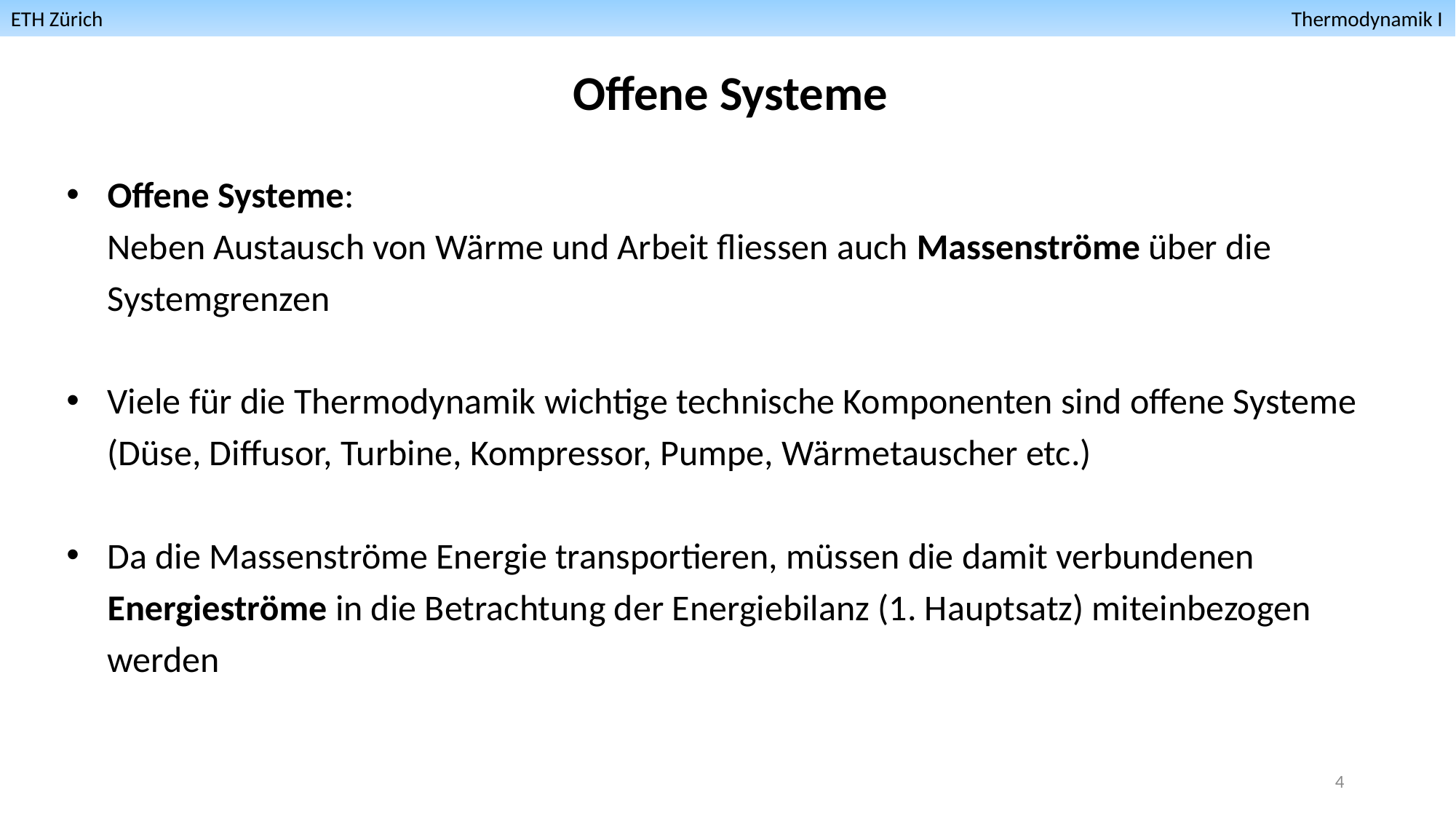

ETH Zürich											                 Thermodynamik I
Offene Systeme
Offene Systeme:
Neben Austausch von Wärme und Arbeit fliessen auch Massenströme über die Systemgrenzen

Viele für die Thermodynamik wichtige technische Komponenten sind offene Systeme (Düse, Diffusor, Turbine, Kompressor, Pumpe, Wärmetauscher etc.)

Da die Massenströme Energie transportieren, müssen die damit verbundenen  Energieströme in die Betrachtung der Energiebilanz (1. Hauptsatz) miteinbezogen werden
4